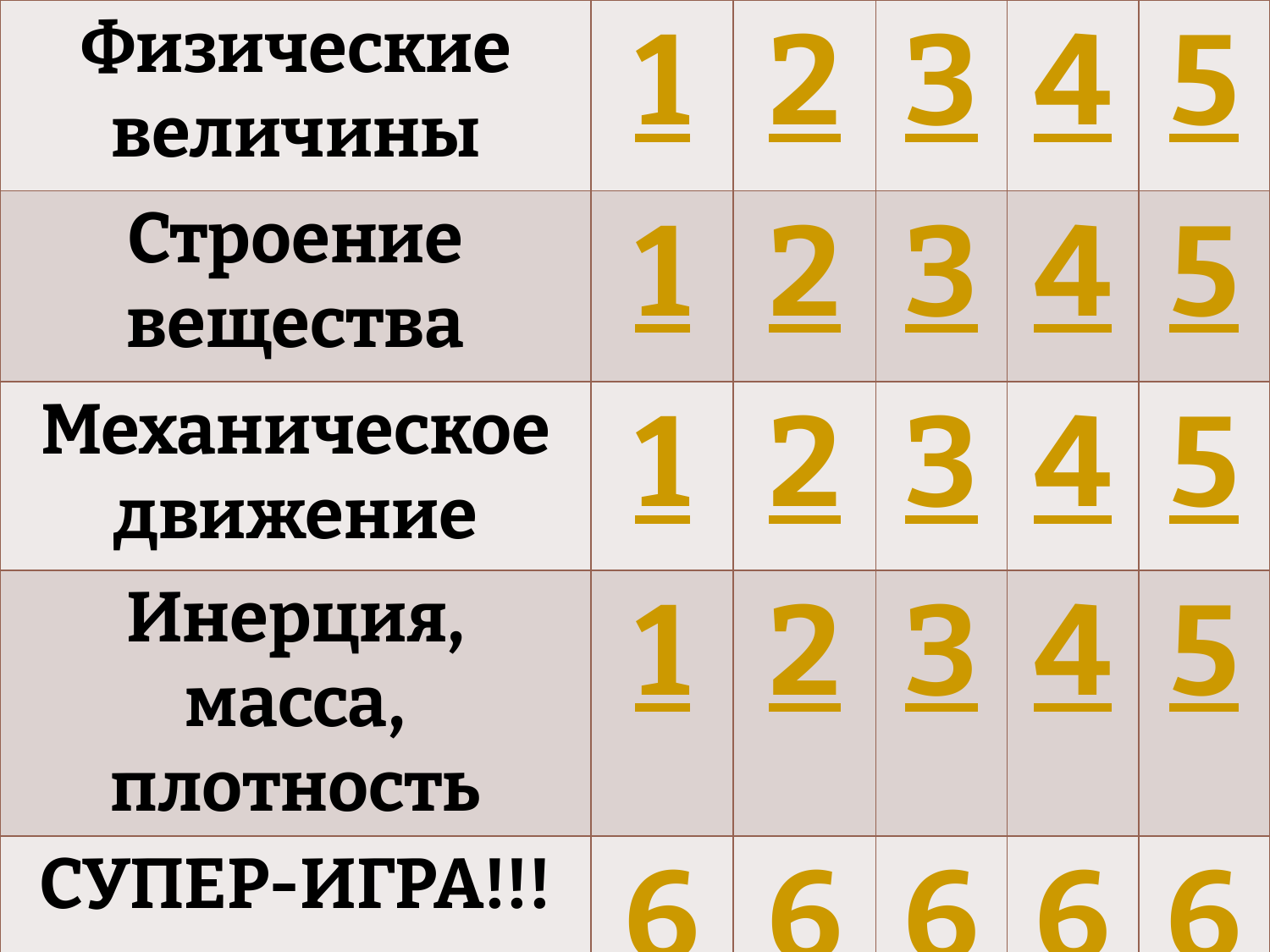

| Физические величины | 1 | 2 | 3 | 4 | 5 |
| --- | --- | --- | --- | --- | --- |
| Строение вещества | 1 | 2 | 3 | 4 | 5 |
| Механическое движение | 1 | 2 | 3 | 4 | 5 |
| Инерция, масса, плотность | 1 | 2 | 3 | 4 | 5 |
| СУПЕР-ИГРА!!! | 6 | 6 | 6 | 6 | 6 |